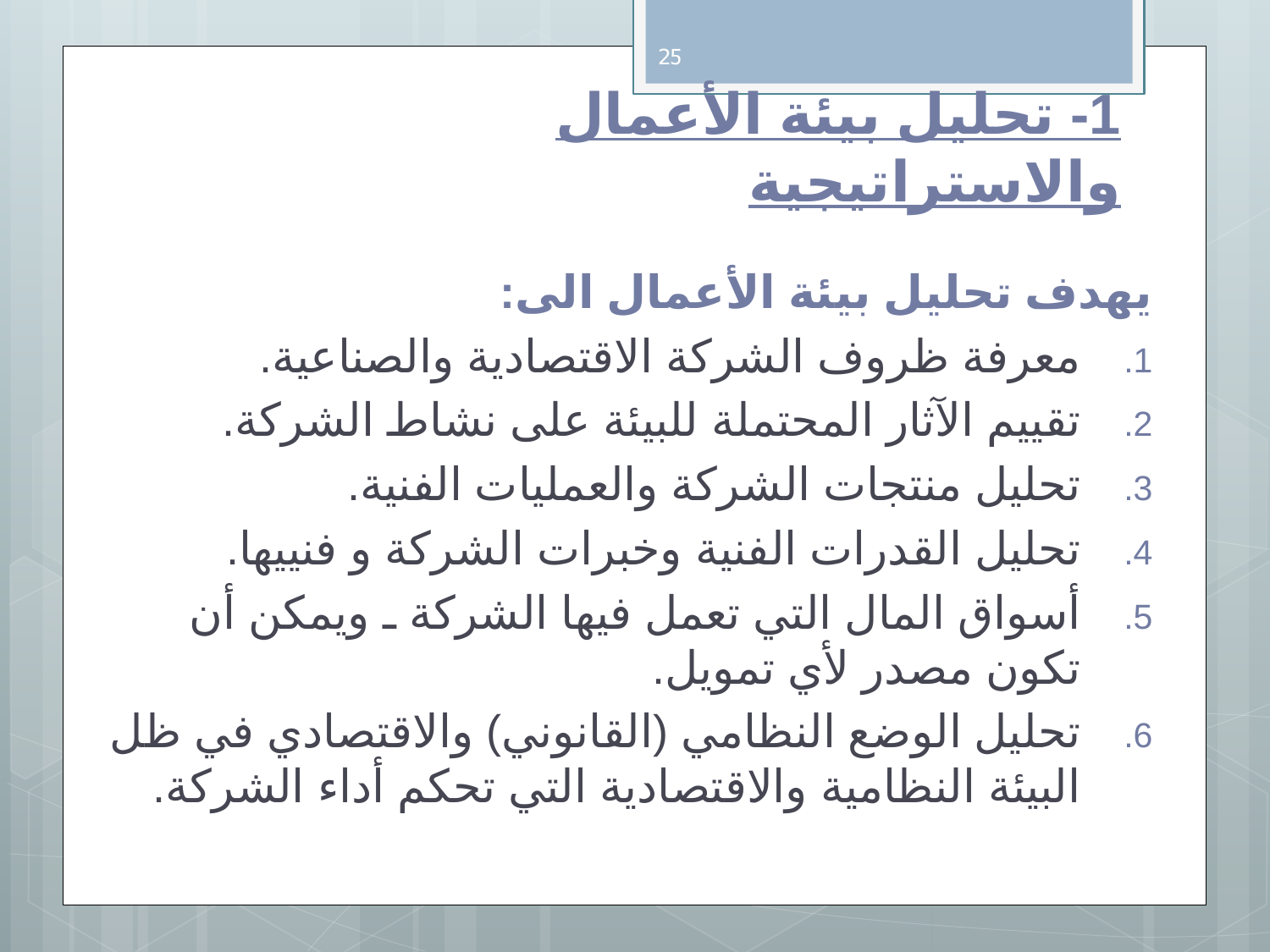

25
# 1- تحليل بيئة الأعمال والاستراتيجية
يهدف تحليل بيئة الأعمال الى:
معرفة ظروف الشركة الاقتصادية والصناعية.
تقييم الآثار المحتملة للبيئة على نشاط الشركة.
تحليل منتجات الشركة والعمليات الفنية.
تحليل القدرات الفنية وخبرات الشركة و فنييها.
أسواق المال التي تعمل فيها الشركة ـ ويمكن أن تكون مصدر لأي تمويل.
تحليل الوضع النظامي (القانوني) والاقتصادي في ظل البيئة النظامية والاقتصادية التي تحكم أداء الشركة.